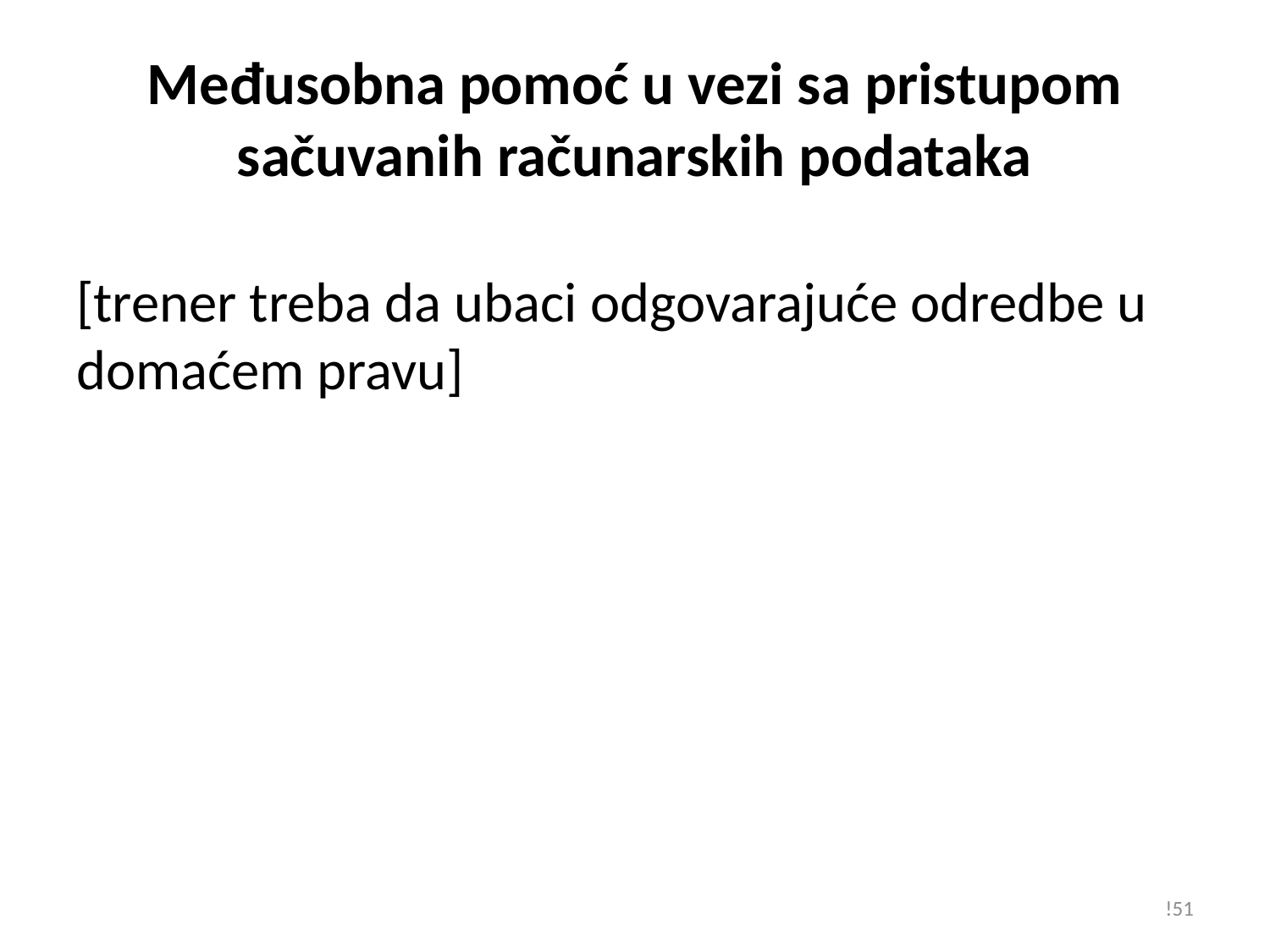

# Međusobna pomoć u vezi sa pristupom sačuvanih računarskih podataka
[trener treba da ubaci odgovarajuće odredbe u domaćem pravu]
!51